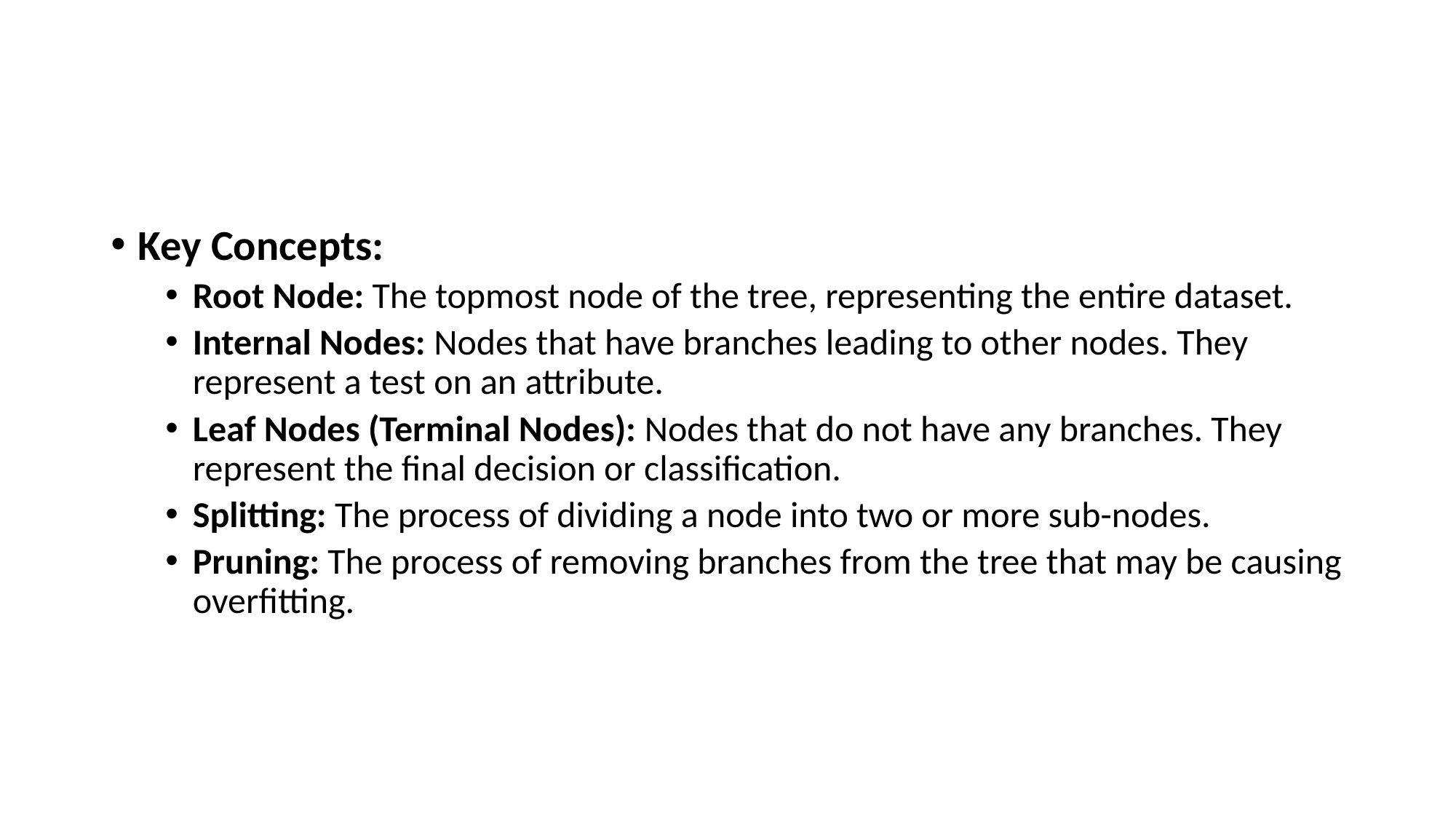

#
Key Concepts:
Root Node: The topmost node of the tree, representing the entire dataset.
Internal Nodes: Nodes that have branches leading to other nodes. They represent a test on an attribute.
Leaf Nodes (Terminal Nodes): Nodes that do not have any branches. They represent the final decision or classification.
Splitting: The process of dividing a node into two or more sub-nodes.
Pruning: The process of removing branches from the tree that may be causing overfitting.